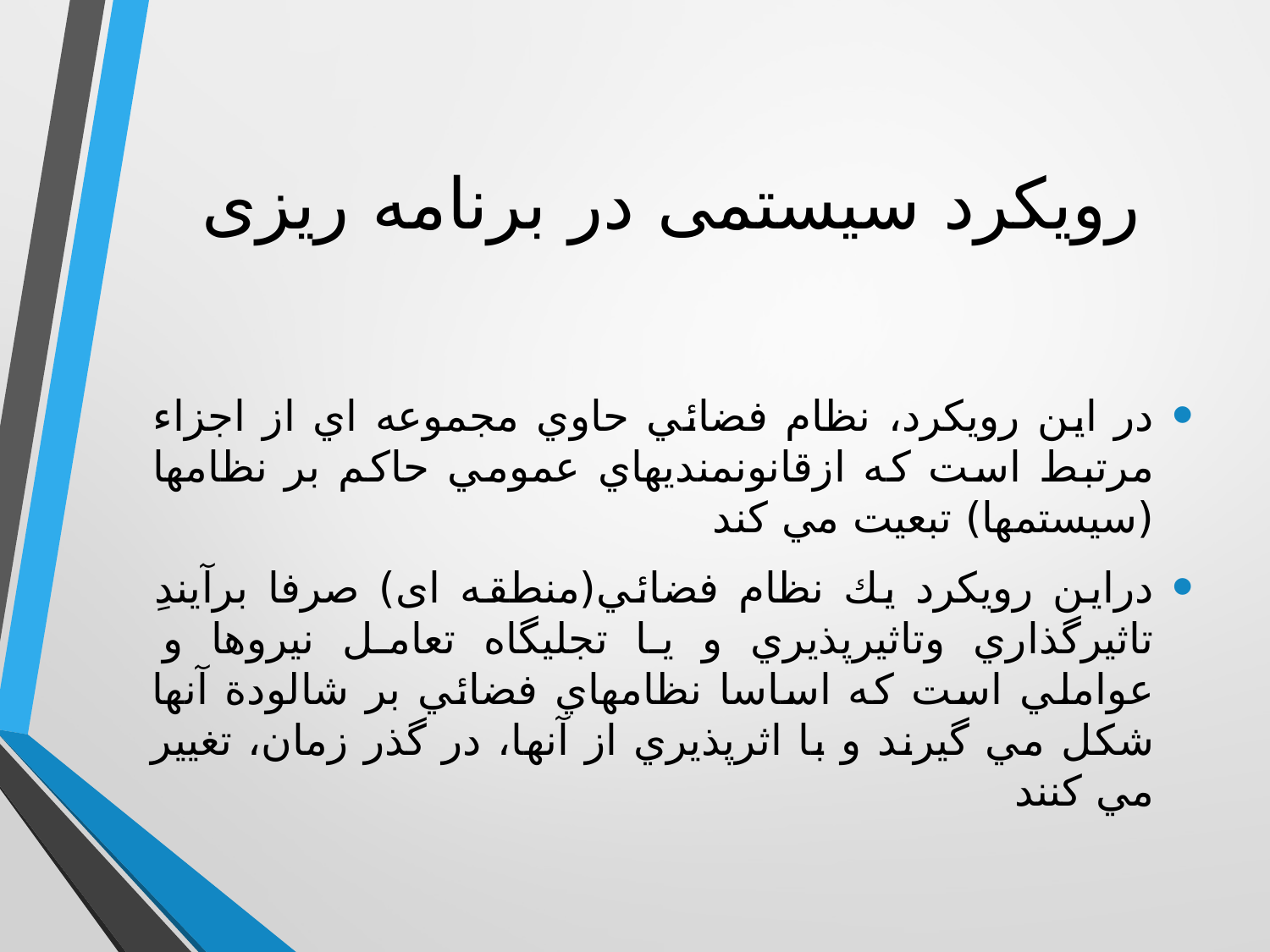

# رویکرد سیستمی در برنامه ریزی
در اين رويكرد، نظام فضائي حاوي مجموعه اي از اجزاء مرتبط است كه ازقانونمنديهاي عمومي حاكم بر نظامها (سيستمها) تبعيت مي كند
دراین رویکرد يك نظام فضائي(منطقه ای) صرفا برآيندِ تاثيرگذاري وتاثيرپذيري و يا تجليگاه تعامل نيروها و عواملي است كه اساسا نظامهاي فضائي بر شالودة آنها شكل مي گيرند و با اثرپذيري از آنها، در گذر زمان، تغيير مي كنند